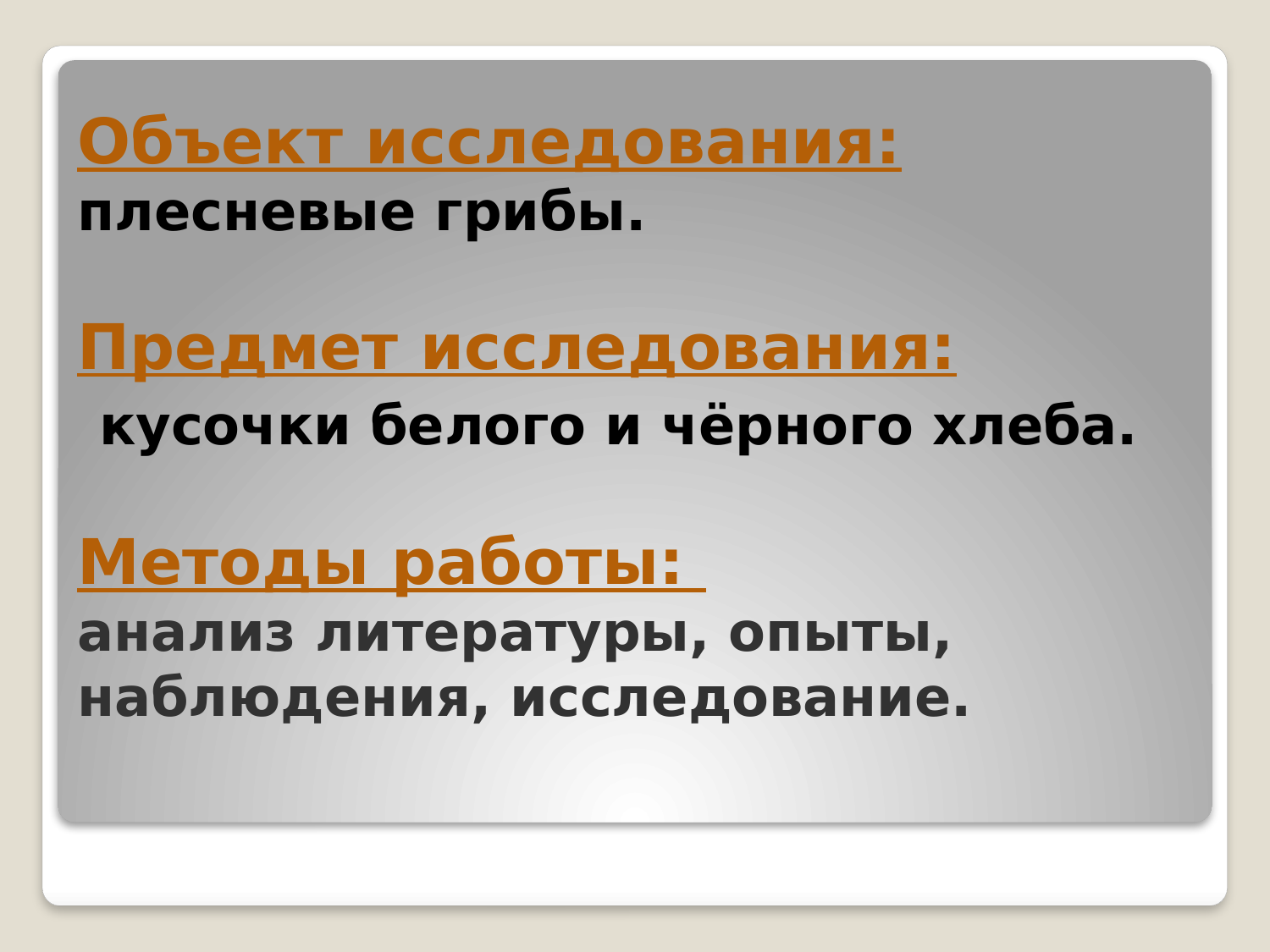

# Объект исследования: плесневые грибы. Предмет исследования: кусочки белого и чёрного хлеба. Методы работы: анализ литературы, опыты, наблюдения, исследование.